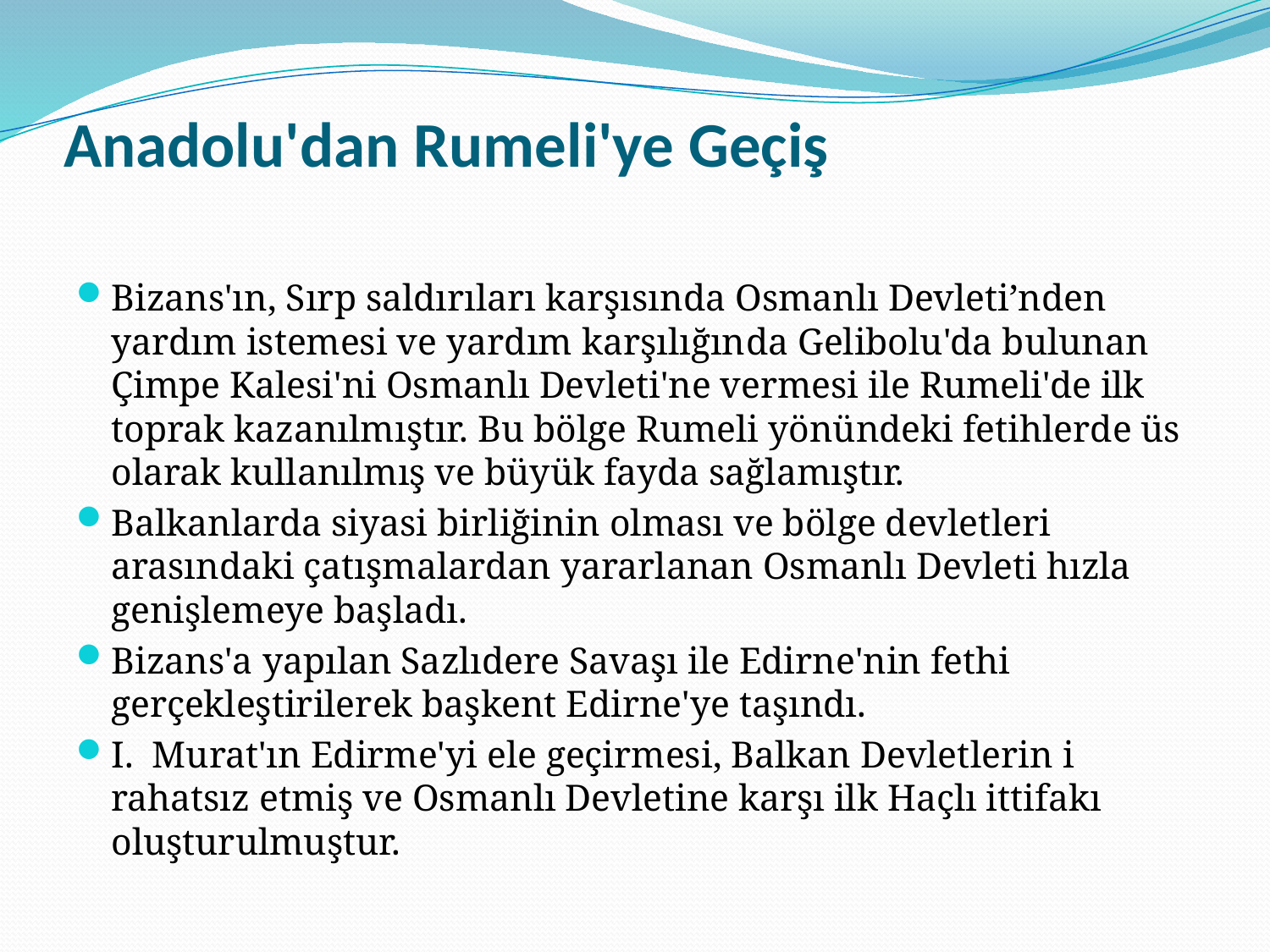

# Anadolu'dan Rumeli'ye Geçiş
Bizans'ın, Sırp saldırıları karşısında Osmanlı Devleti’nden yardım istemesi ve yardım karşılığın­da Gelibolu'da bulunan Çimpe Kalesi'ni Osmanlı Devleti'ne vermesi ile Rumeli'de ilk toprak kaza­nılmıştır. Bu bölge Rumeli yönündeki fetihlerde üs olarak kullanılmış ve büyük fayda sağlamıştır.
Balkanlarda siyasi birliğinin olması ve bölge devlet­leri arasındaki çatışmalardan yararlanan Osmanlı Devleti hızla genişlemeye başladı.
Bizans'a yapılan Sazlıdere Savaşı ile Edirne'nin fethi gerçekleştirilerek başkent Edirne'ye taşındı.
I.  Murat'ın Edirme'yi ele geçirmesi, Balkan Devlet­lerin i rahatsız etmiş ve Osmanlı Devletine karşı ilk Haçlı ittifakı oluşturulmuştur.